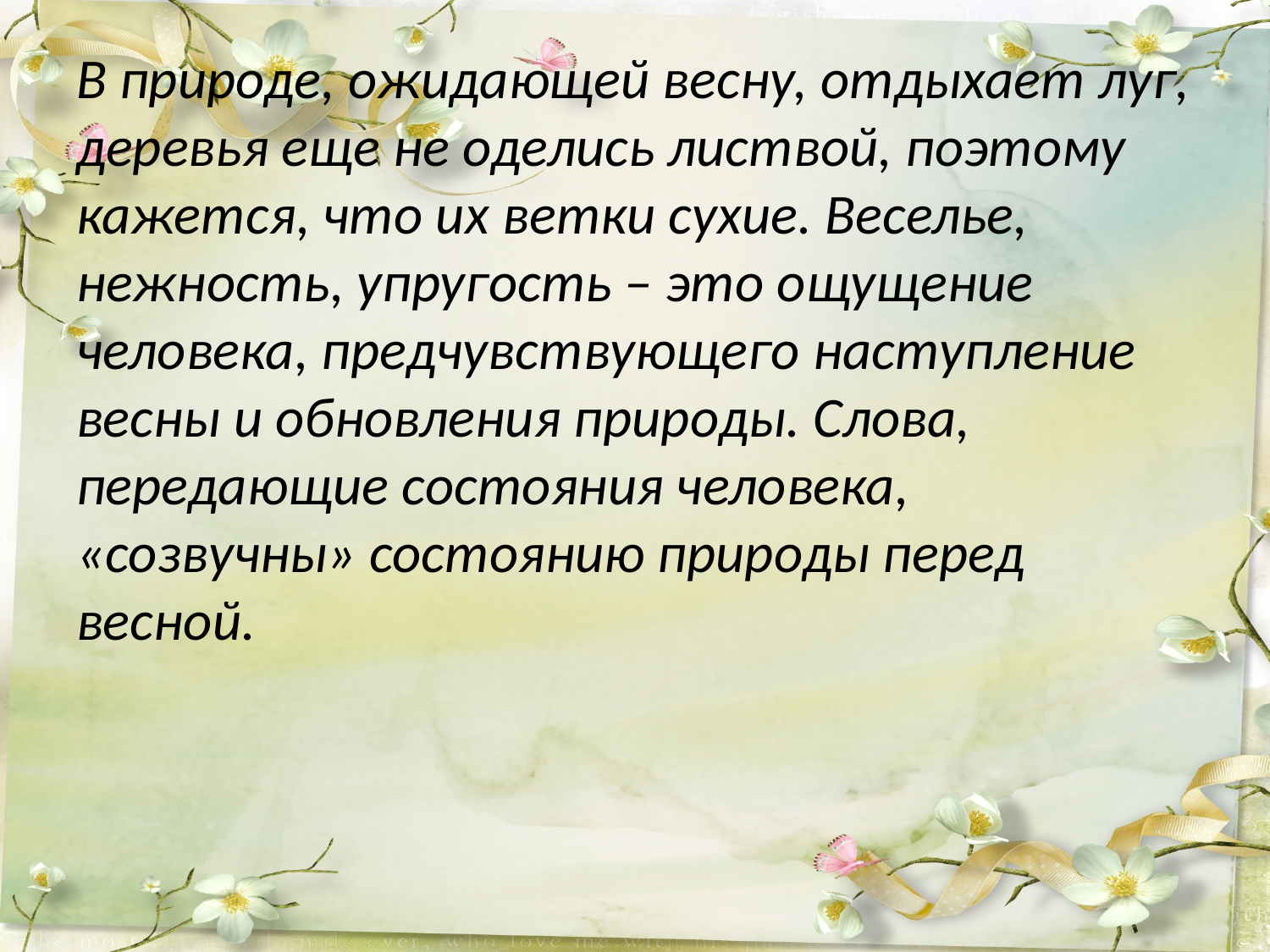

В природе, ожидающей весну, отдыхает луг, деревья еще не оделись листвой, поэтому кажется, что их ветки сухие. Веселье, нежность, упругость – это ощущение человека, предчувствующего наступление весны и обновления природы. Слова, передающие состояния человека, «созвучны» состоянию природы перед весной.